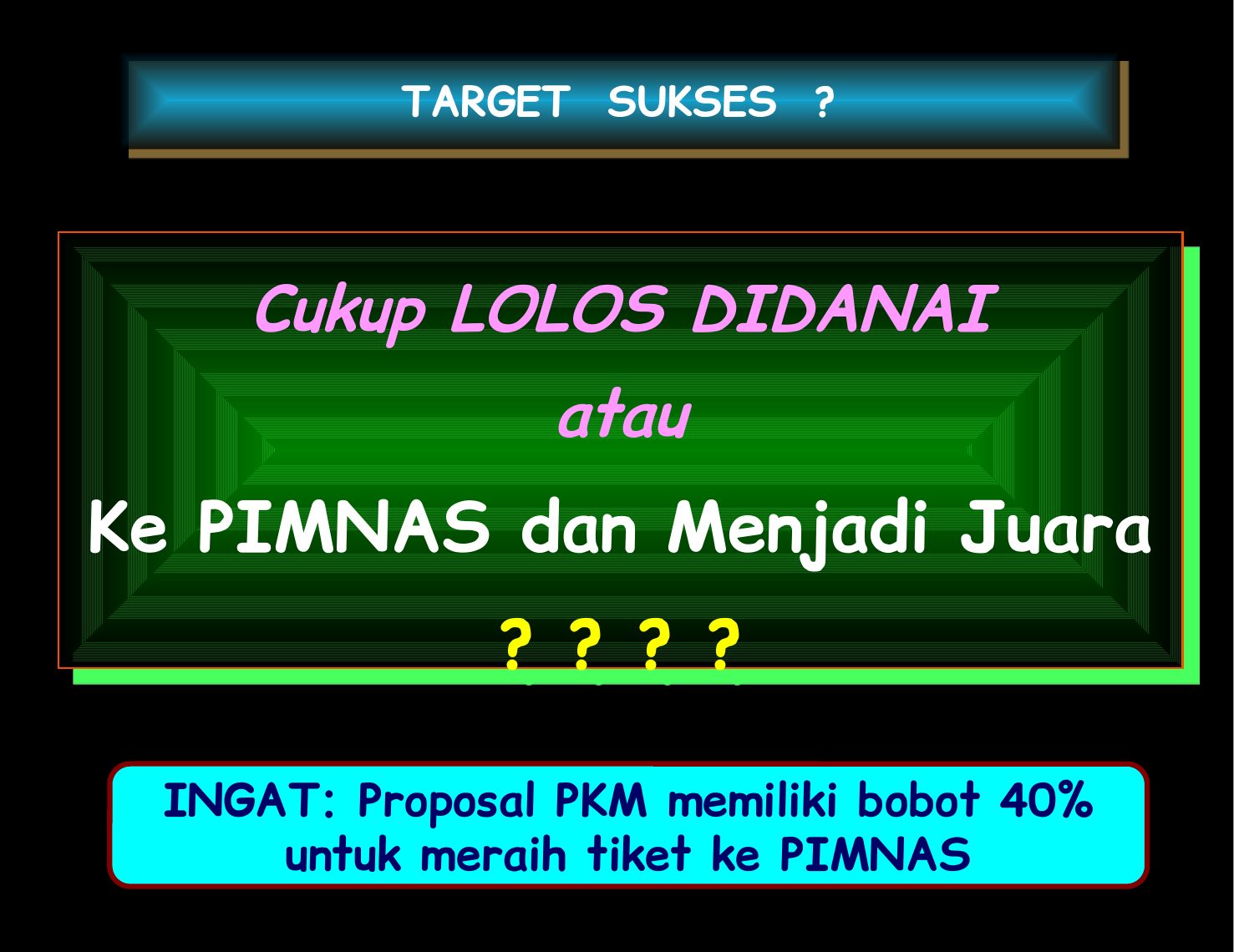

TARGET  SUKSES  ?

Cukup LOLOS DIDANAI
atau
Ke PIMNAS dan Menjadi Juara
? ? ? ?
INGAT: Proposal PKM memiliki bobot 40% untuk meraih tiket ke PIMNAS